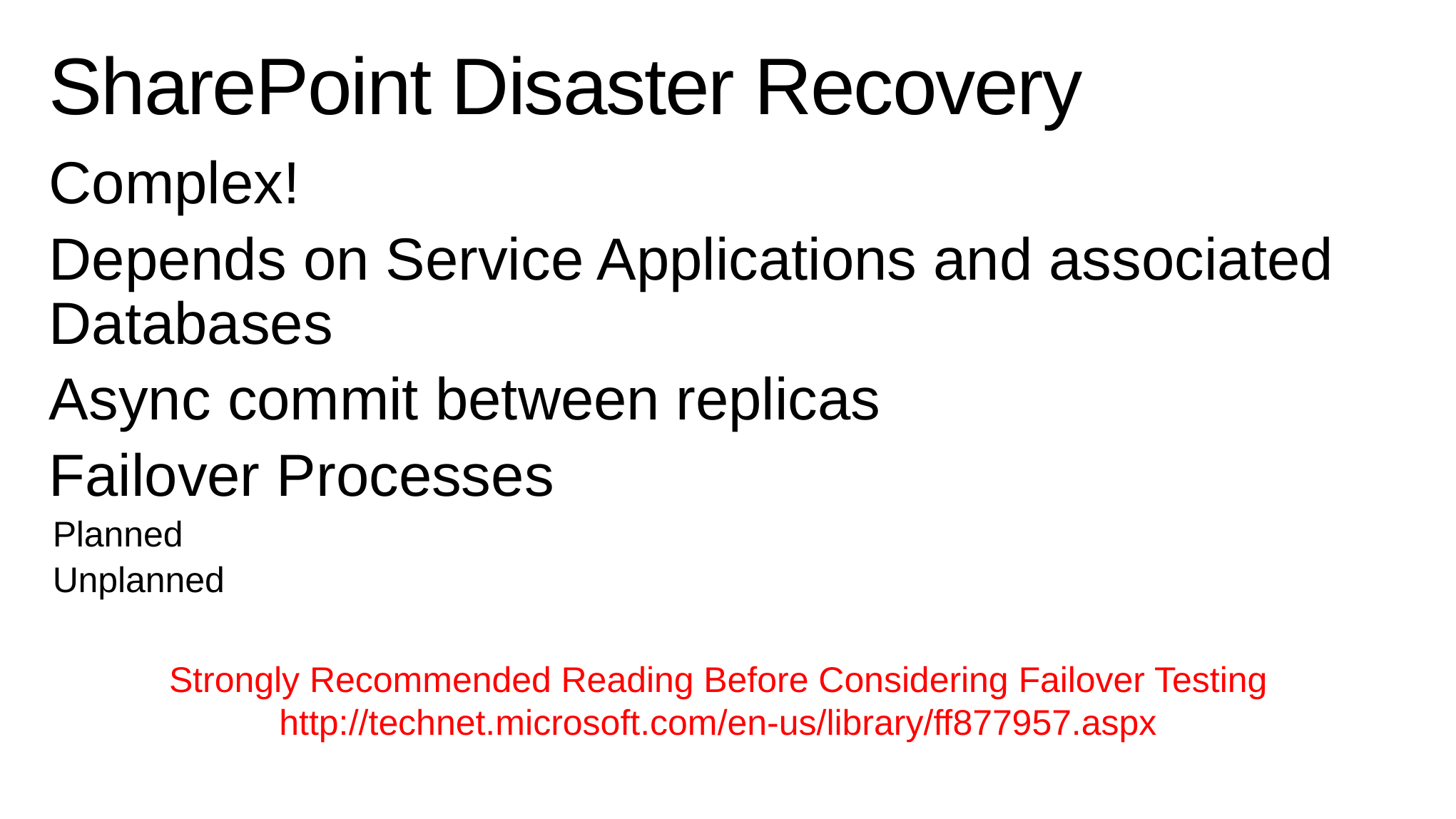

# SharePoint Disaster Recovery
Complex!
Depends on Service Applications and associated Databases
Async commit between replicas
Failover Processes
Planned
Unplanned
Strongly Recommended Reading Before Considering Failover Testing
http://technet.microsoft.com/en-us/library/ff877957.aspx